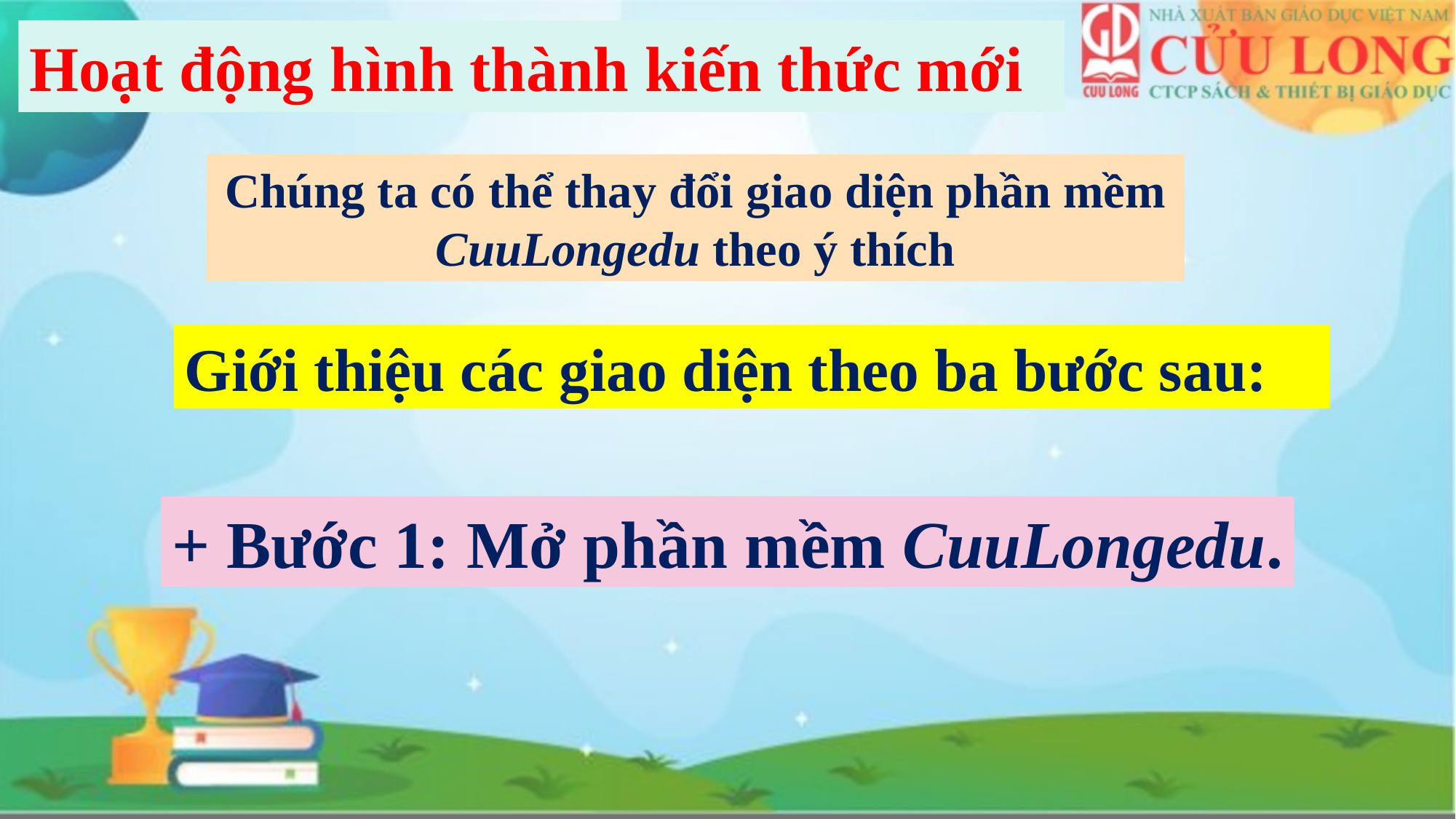

# Hoạt động hình thành kiến thức mới
Chúng ta có thể thay đổi giao diện phần mềm CuuLongedu theo ý thích
Giới thiệu các giao diện theo ba bước sau:
+ Bước 1: Mở phần mềm CuuLongedu.